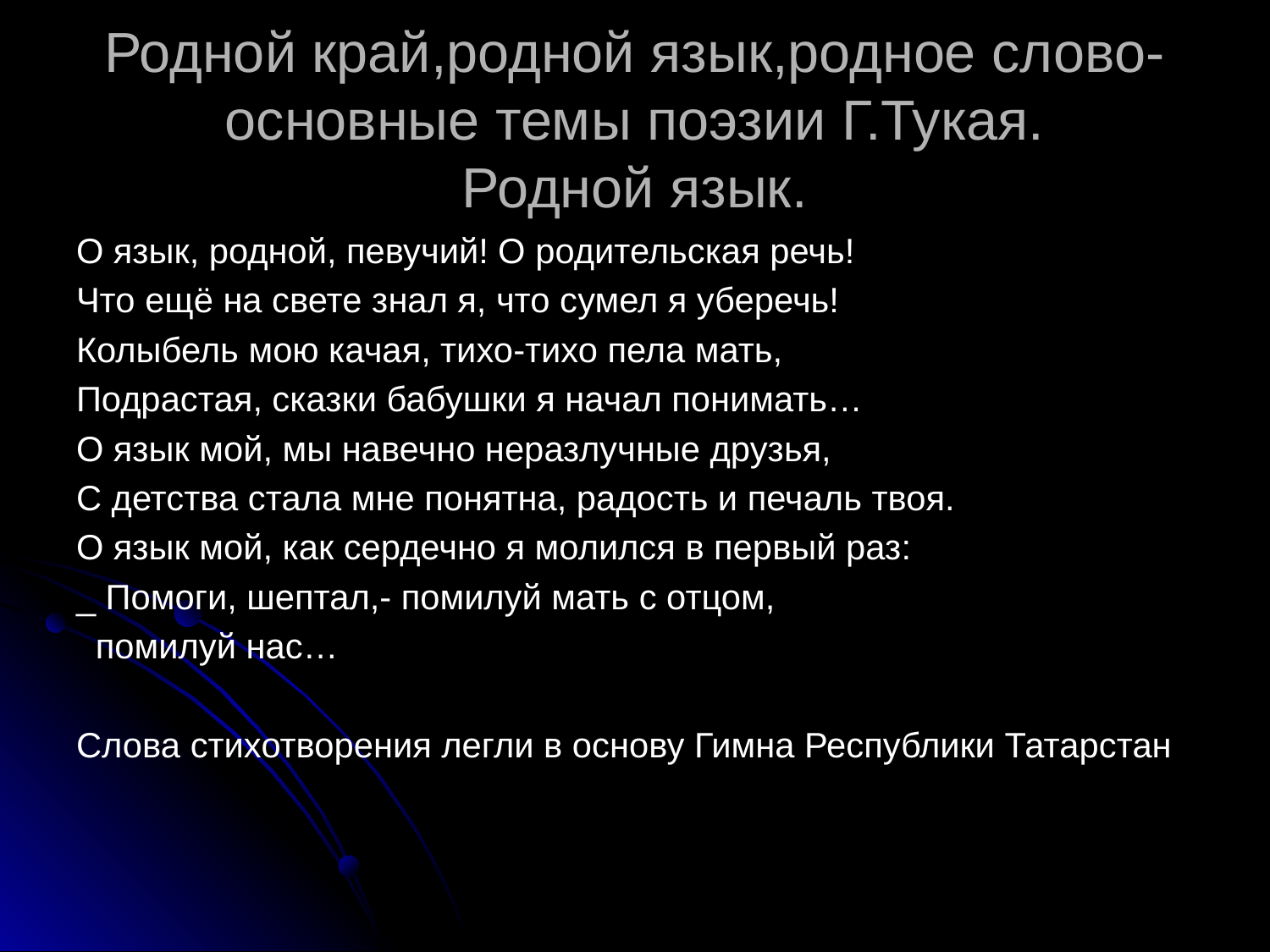

# Родной край,родной язык,родное слово-основные темы поэзии Г.Тукая. Родной язык.
О язык, родной, певучий! О родительская речь!
Что ещё на свете знал я, что сумел я уберечь!
Колыбель мою качая, тихо-тихо пела мать,
Подрастая, сказки бабушки я начал понимать…
О язык мой, мы навечно неразлучные друзья,
С детства стала мне понятна, радость и печаль твоя.
О язык мой, как сердечно я молился в первый раз:
_ Помоги, шептал,- помилуй мать с отцом,
  помилуй нас…

Слова стихотворения легли в основу Гимна Республики Татарстан